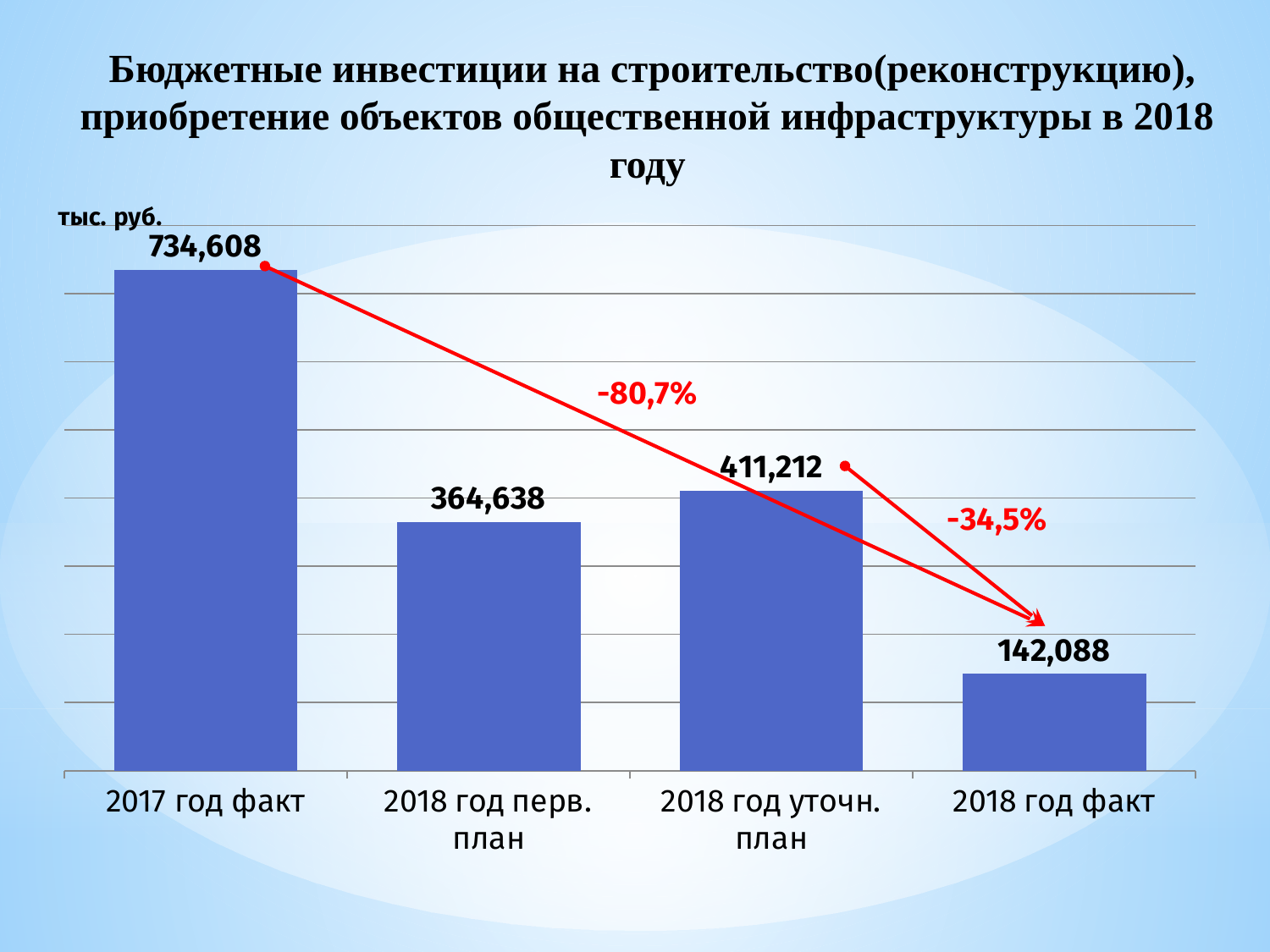

Бюджетные инвестиции на строительство(реконструкцию), приобретение объектов общественной инфраструктуры в 2018 году

### Chart

| Category | расходы |
|---|---|
| 2017 год факт | 734608.0 |
| 2018 год перв. план | 364637.6 |
| 2018 год уточн. план | 411212.3 |
| 2018 год факт | 142087.7 |
-80,7%